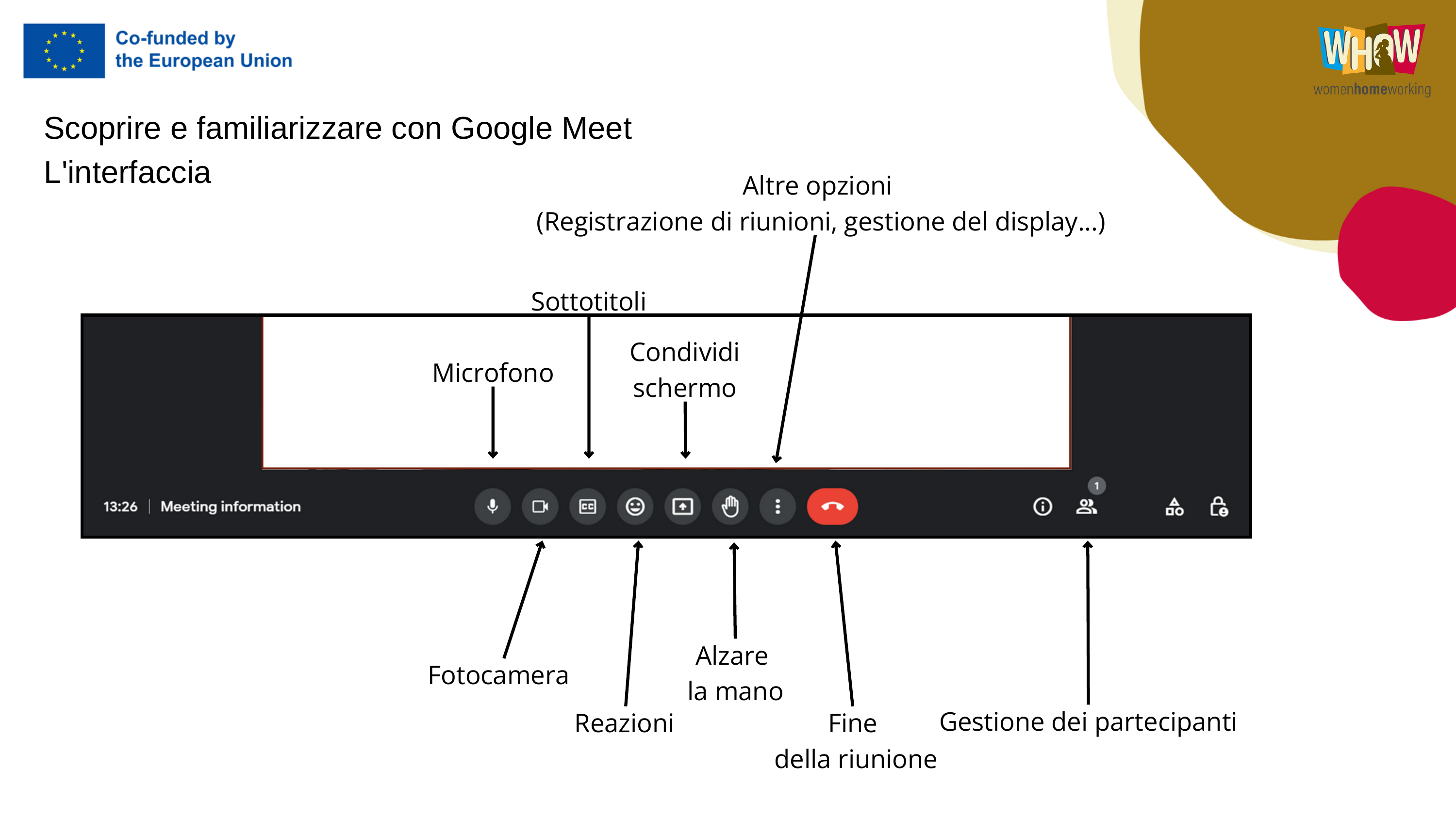

Scoprire e familiarizzare con Google Meet
L'interfaccia
Altre opzioni
(Registrazione di riunioni, gestione del display...)

Sottotitoli

Condividi
schermo
Microfono

Alzare
la mano
Fotocamera
Gestione dei partecipanti
Reazioni
Fine
della riunione